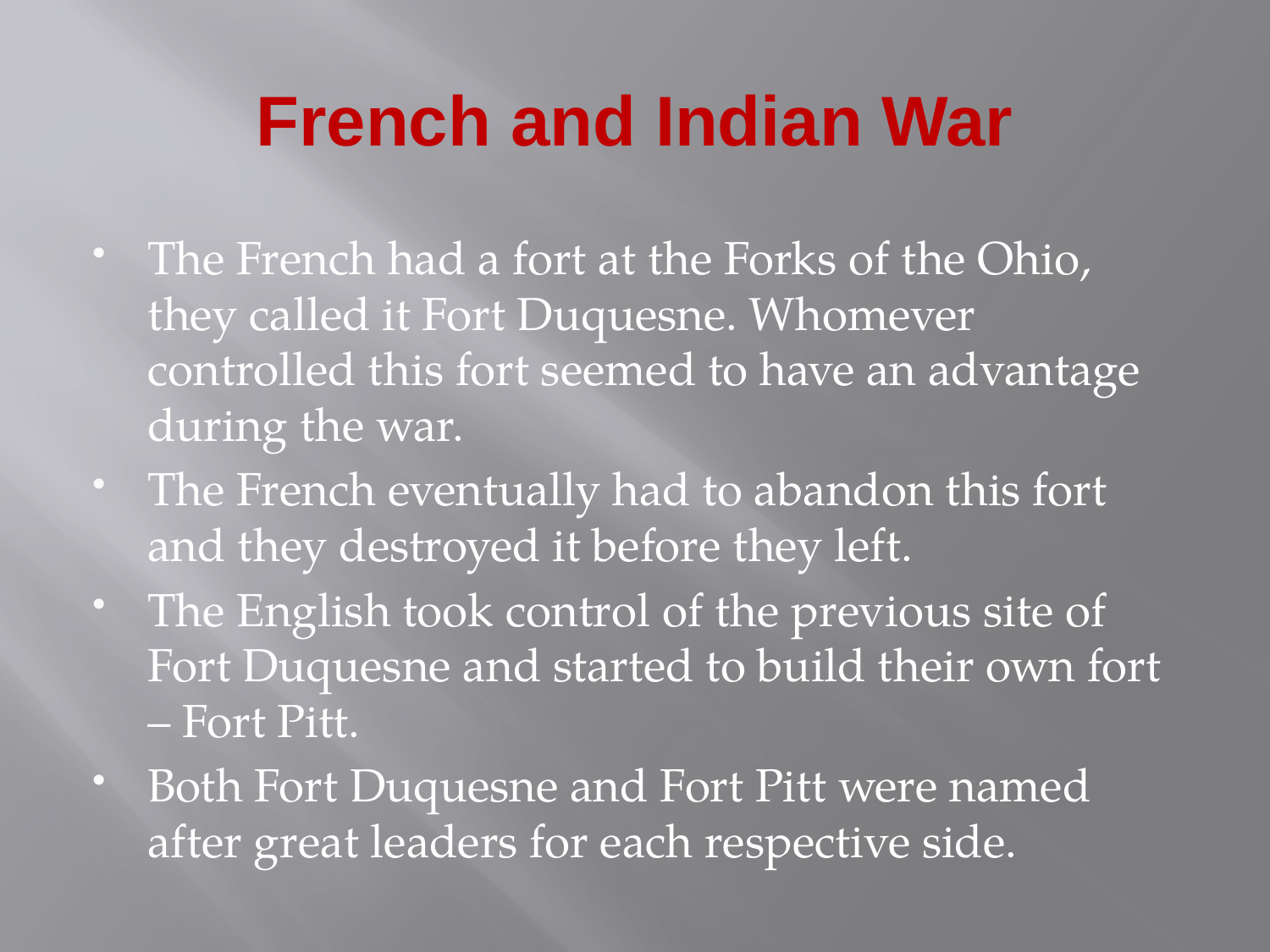

# French and Indian War
The French had a fort at the Forks of the Ohio, they called it Fort Duquesne. Whomever controlled this fort seemed to have an advantage during the war.
The French eventually had to abandon this fort and they destroyed it before they left.
The English took control of the previous site of Fort Duquesne and started to build their own fort – Fort Pitt.
Both Fort Duquesne and Fort Pitt were named after great leaders for each respective side.